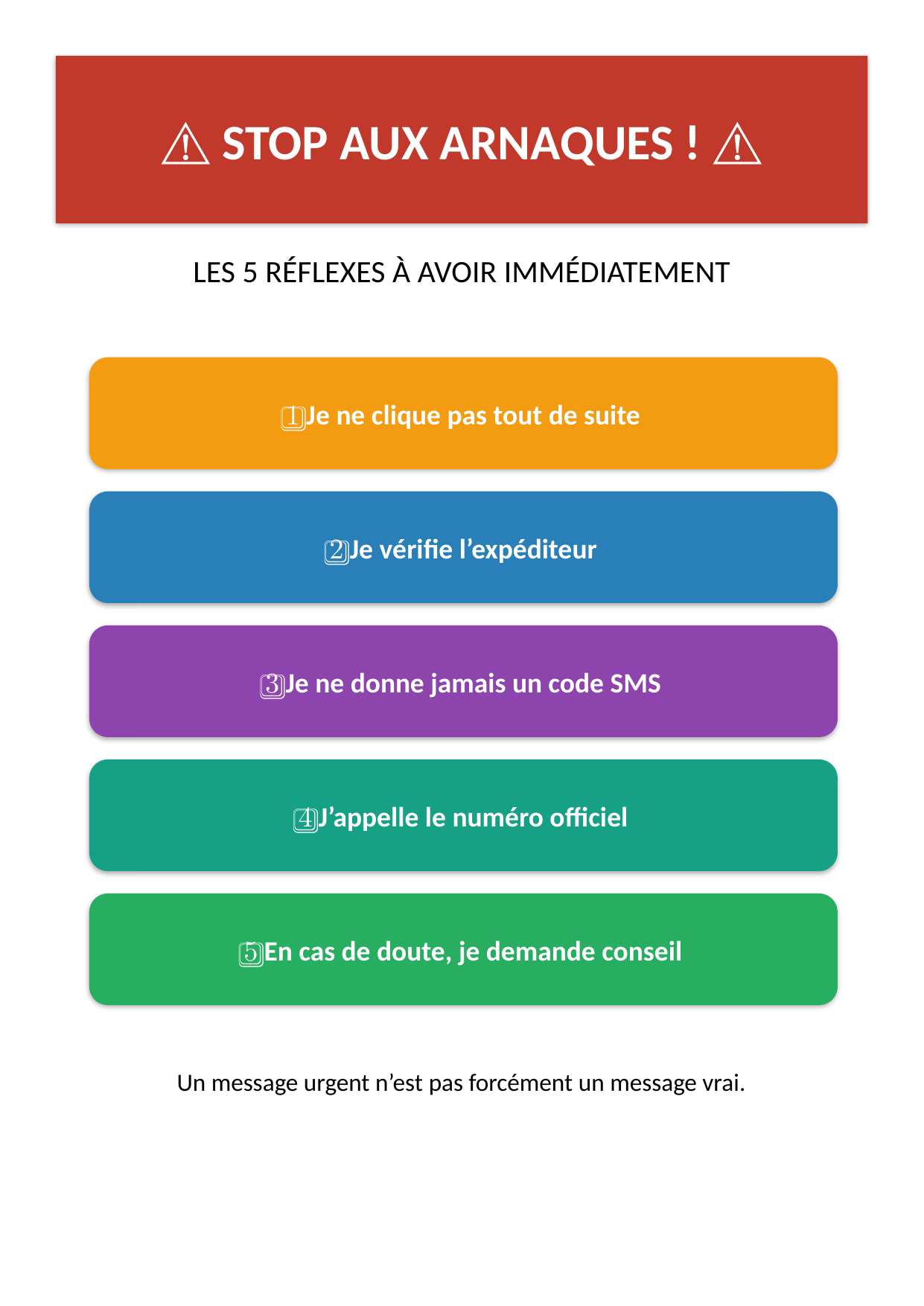

⚠ STOP AUX ARNAQUES ! ⚠
LES 5 RÉFLEXES À AVOIR IMMÉDIATEMENT
1️⃣ Je ne clique pas tout de suite
2️⃣ Je vérifie l’expéditeur
3️⃣ Je ne donne jamais un code SMS
4️⃣ J’appelle le numéro officiel
5️⃣ En cas de doute, je demande conseil
Un message urgent n’est pas forcément un message vrai.